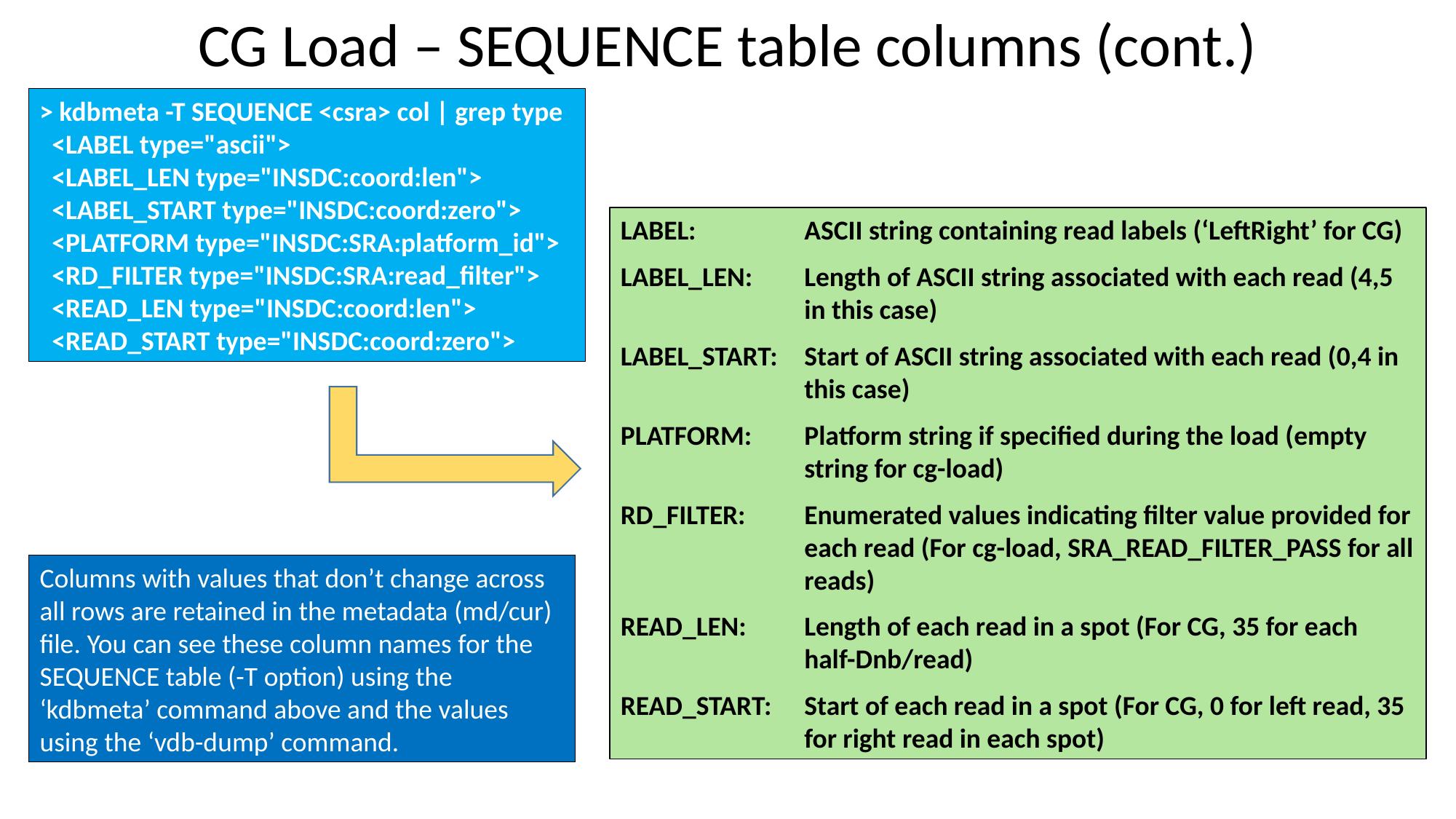

CG Load – SEQUENCE table columns (cont.)
> kdbmeta -T SEQUENCE <csra> col | grep type
  <LABEL type="ascii">
  <LABEL_LEN type="INSDC:coord:len">
  <LABEL_START type="INSDC:coord:zero">
  <PLATFORM type="INSDC:SRA:platform_id">
  <RD_FILTER type="INSDC:SRA:read_filter">
  <READ_LEN type="INSDC:coord:len">
  <READ_START type="INSDC:coord:zero">
LABEL:	ASCII string containing read labels (‘LeftRight’ for CG)
LABEL_LEN:	Length of ASCII string associated with each read (4,5 in this case)
LABEL_START:	Start of ASCII string associated with each read (0,4 in this case)
PLATFORM:	Platform string if specified during the load (empty string for cg-load)
RD_FILTER:	Enumerated values indicating filter value provided for each read (For cg-load, SRA_READ_FILTER_PASS for all reads)
READ_LEN:	Length of each read in a spot (For CG, 35 for each half-Dnb/read)
READ_START:	Start of each read in a spot (For CG, 0 for left read, 35 for right read in each spot)

Columns with values that don’t change across all rows are retained in the metadata (md/cur) file. You can see these column names for the SEQUENCE table (-T option) using the ‘kdbmeta’ command above and the values using the ‘vdb-dump’ command.